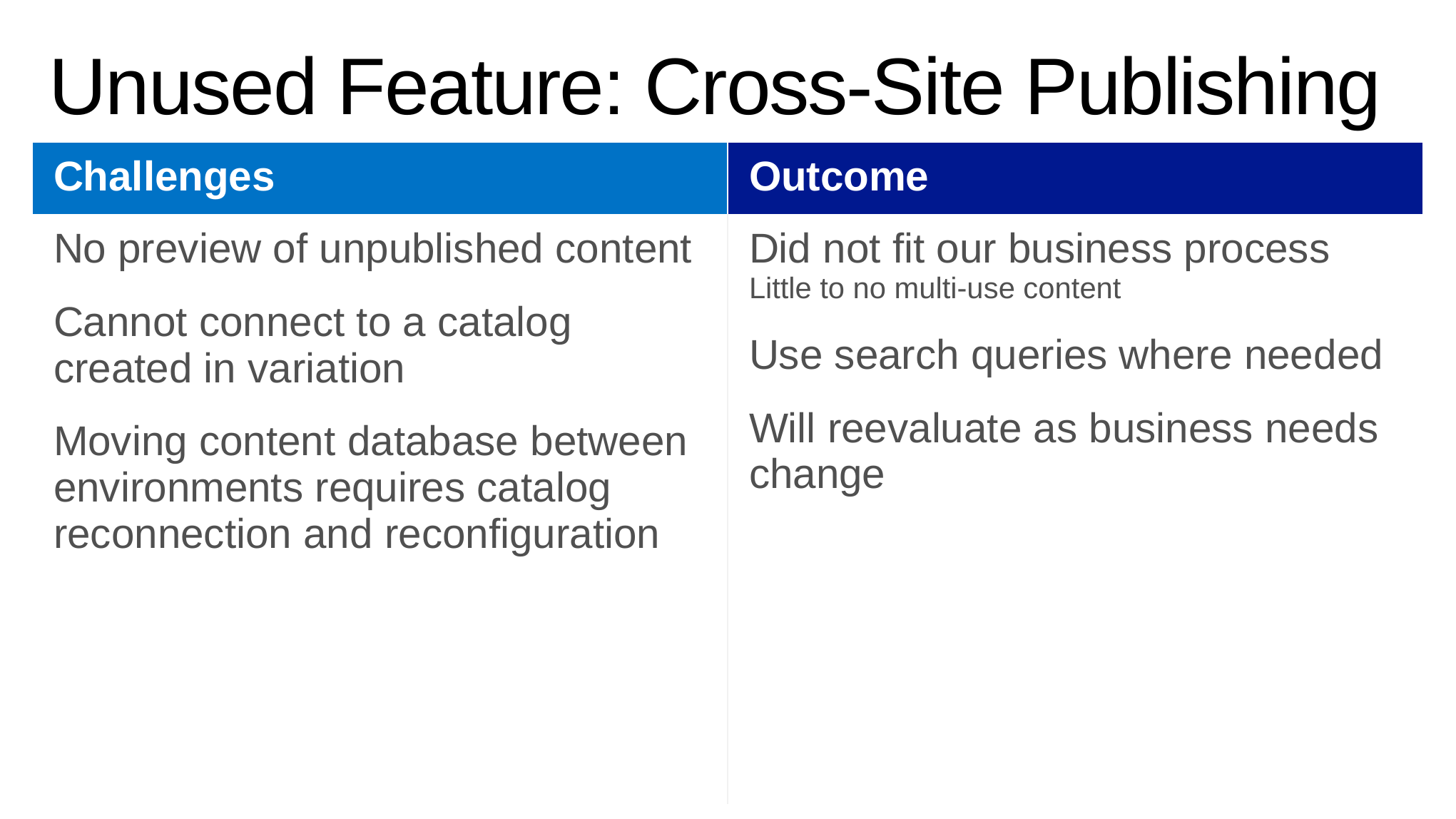

# Unused Feature: Cross-Site Publishing
| Challenges | Outcome |
| --- | --- |
| No preview of unpublished content Cannot connect to a catalog created in variation Moving content database between environments requires catalog reconnection and reconfiguration | Did not fit our business process Little to no multi-use content Use search queries where needed Will reevaluate as business needs change |
| SUCCESSES | CHALLENGES |
| --- | --- |
| Faster and more stable than SharePoint 2007 | Propagation settings at variation root |
| Simpler, selective propagation between variations | Does not support automatic and selective variation simultaneously |
| Selective acceptance and publishing in target variation |  |